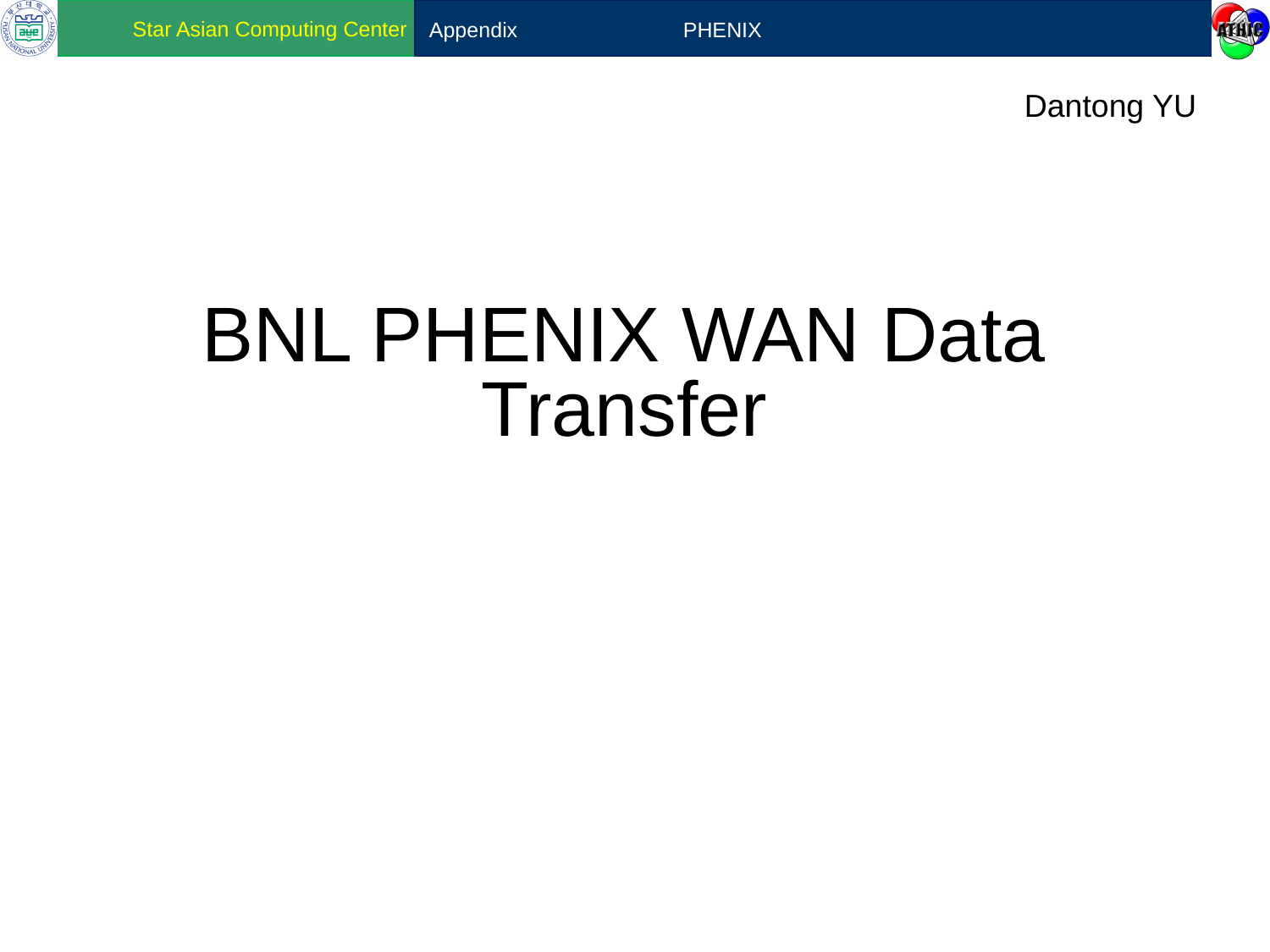

Appendix 		PHENIX
Dantong YU
# BNL PHENIX WAN Data Transfer